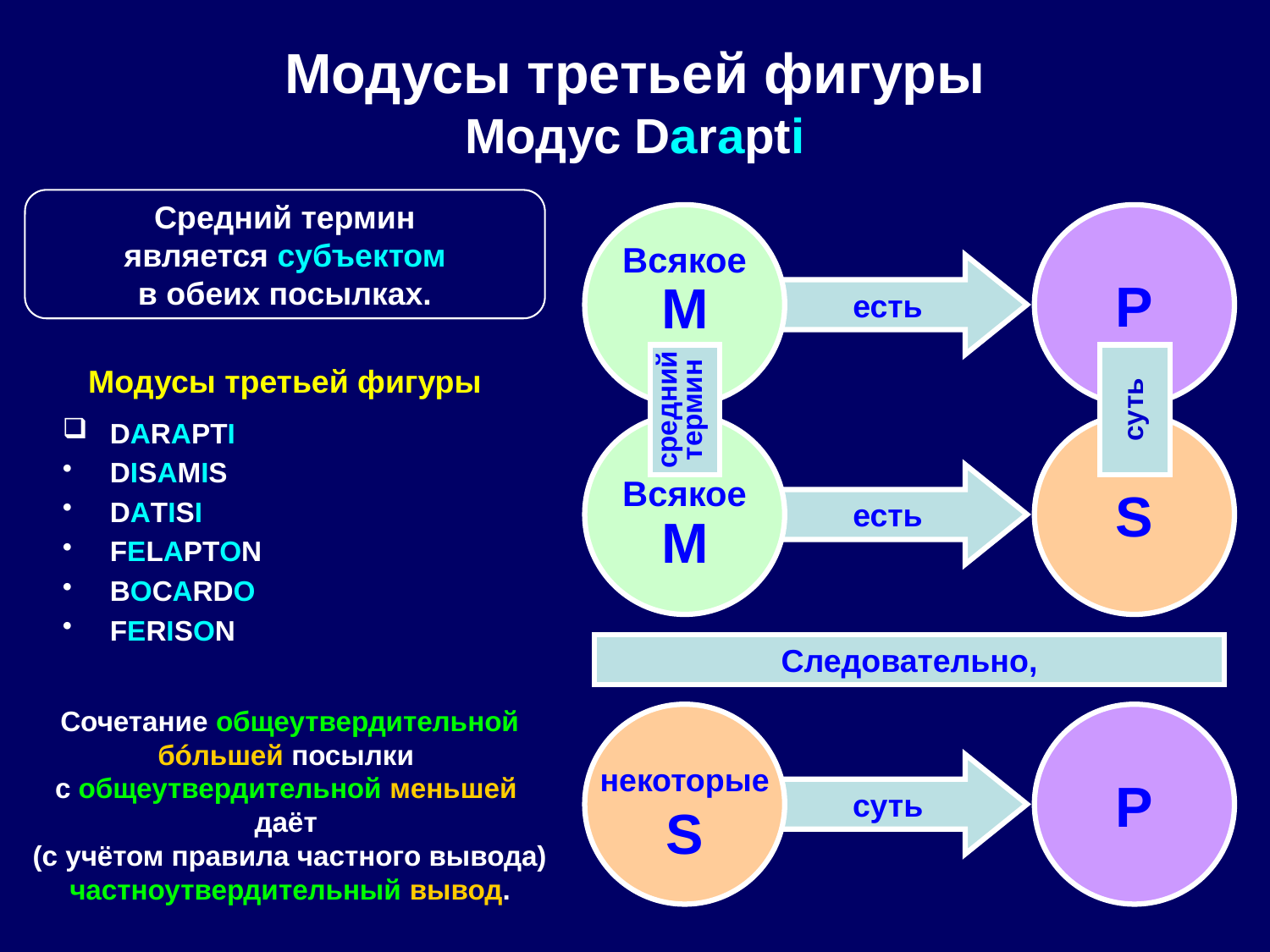

# Модусы третьей фигуры Модус Darapti
Средний термин
является субъектом
в обеих посылках.
Всякое
M

P
есть
Модусы третьей фигуры
DARAPTI
DISAMIS
DATISI
FELAPTON
BOCARDO
FERISON
средний
термин
суть
Всякое
M
S
есть
Следовательно,
Сочетание общеутвердительной бóльшей посылки
с общеутвердительной меньшей
даёт
(с учётом правила частного вывода) частноутвердительный вывод.
некоторые
S
P
суть